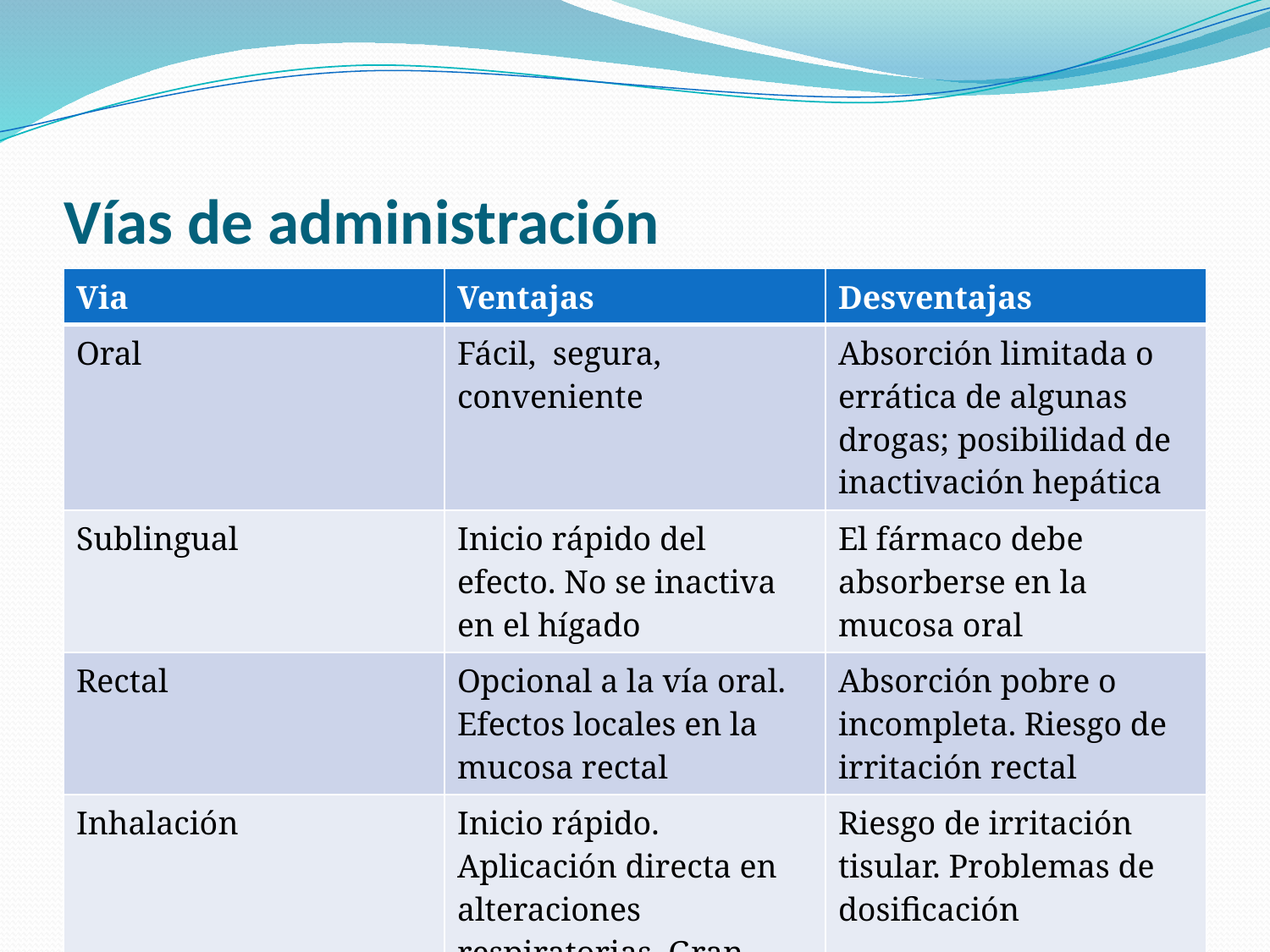

# Vías de administración
| Via | Ventajas | Desventajas |
| --- | --- | --- |
| Oral | Fácil, segura, conveniente | Absorción limitada o errática de algunas drogas; posibilidad de inactivación hepática |
| Sublingual | Inicio rápido del efecto. No se inactiva en el hígado | El fármaco debe absorberse en la mucosa oral |
| Rectal | Opcional a la vía oral. Efectos locales en la mucosa rectal | Absorción pobre o incompleta. Riesgo de irritación rectal |
| Inhalación | Inicio rápido. Aplicación directa en alteraciones respiratorias. Gran superficie de absorción | Riesgo de irritación tisular. Problemas de dosificación |